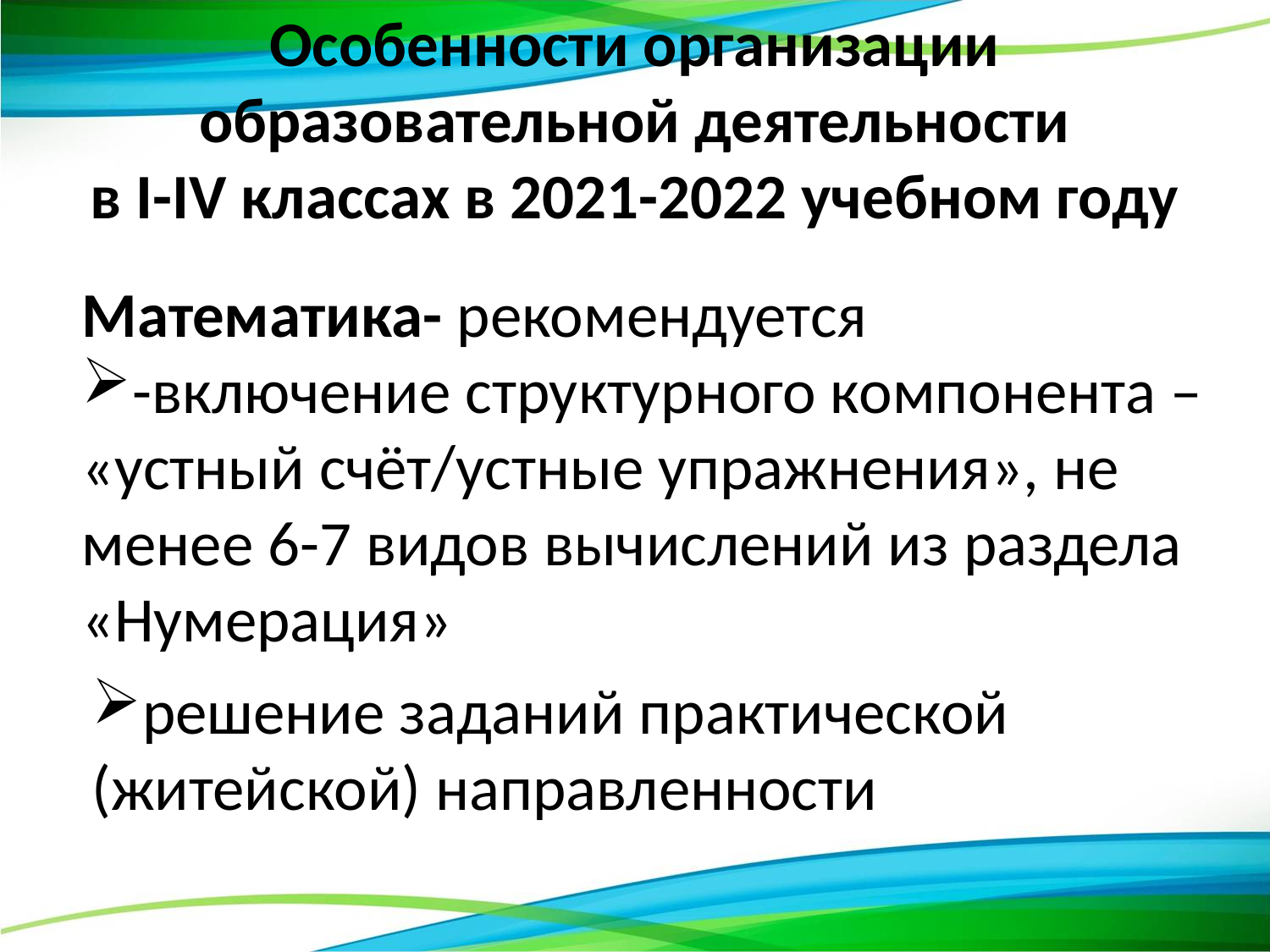

# Особенности организации образовательной деятельности в I-IV классах в 2021-2022 учебном году
Математика- рекомендуется
-включение структурного компонента – «устный счёт/устные упражнения», не менее 6-7 видов вычислений из раздела «Нумерация»
решение заданий практической (житейской) направленности